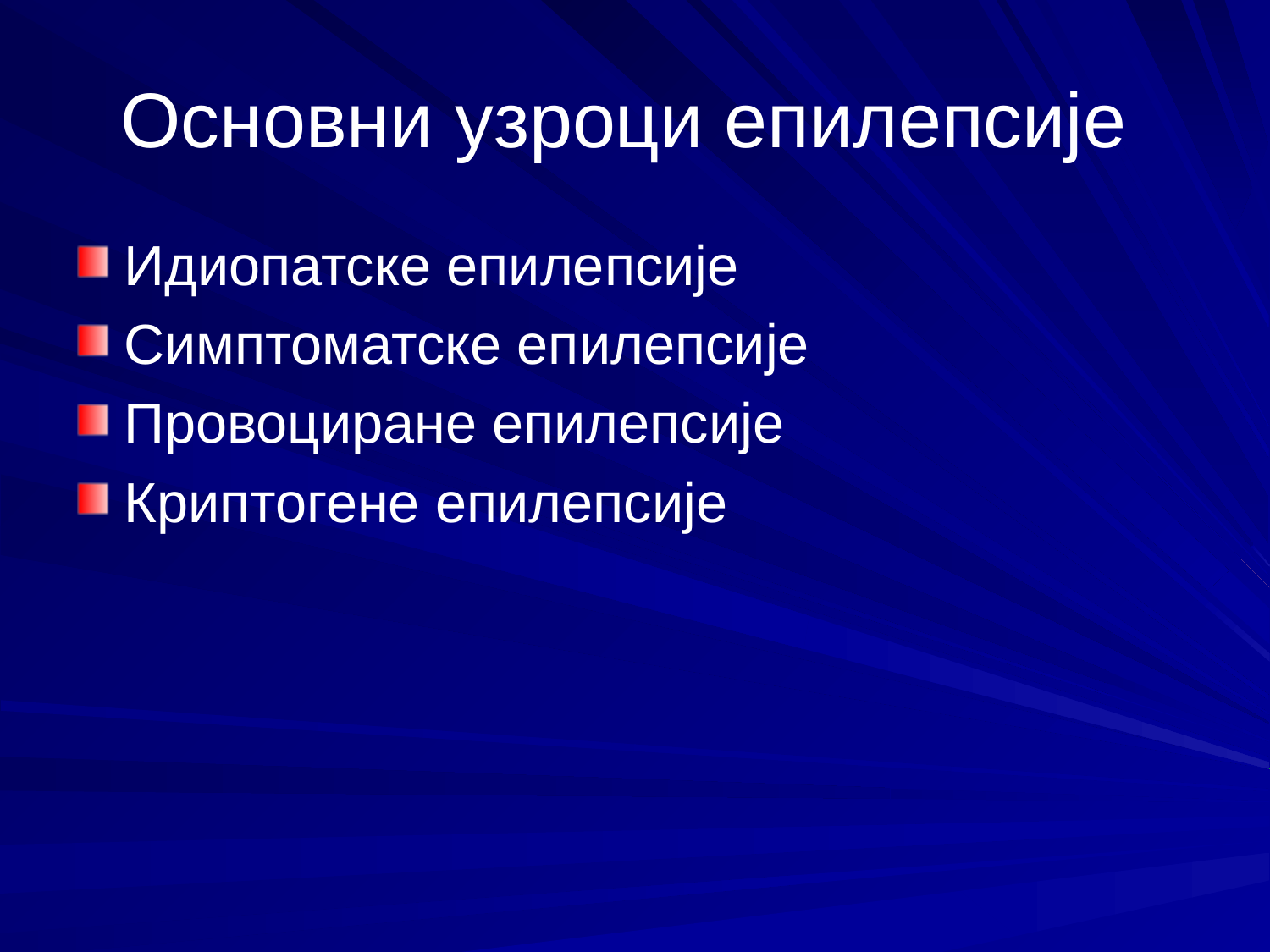

Основни узроци епилепсије
Идиопатске епилепсије
Симптоматске епилепсије
Провоциране епилепсије
Криптогене епилепсије